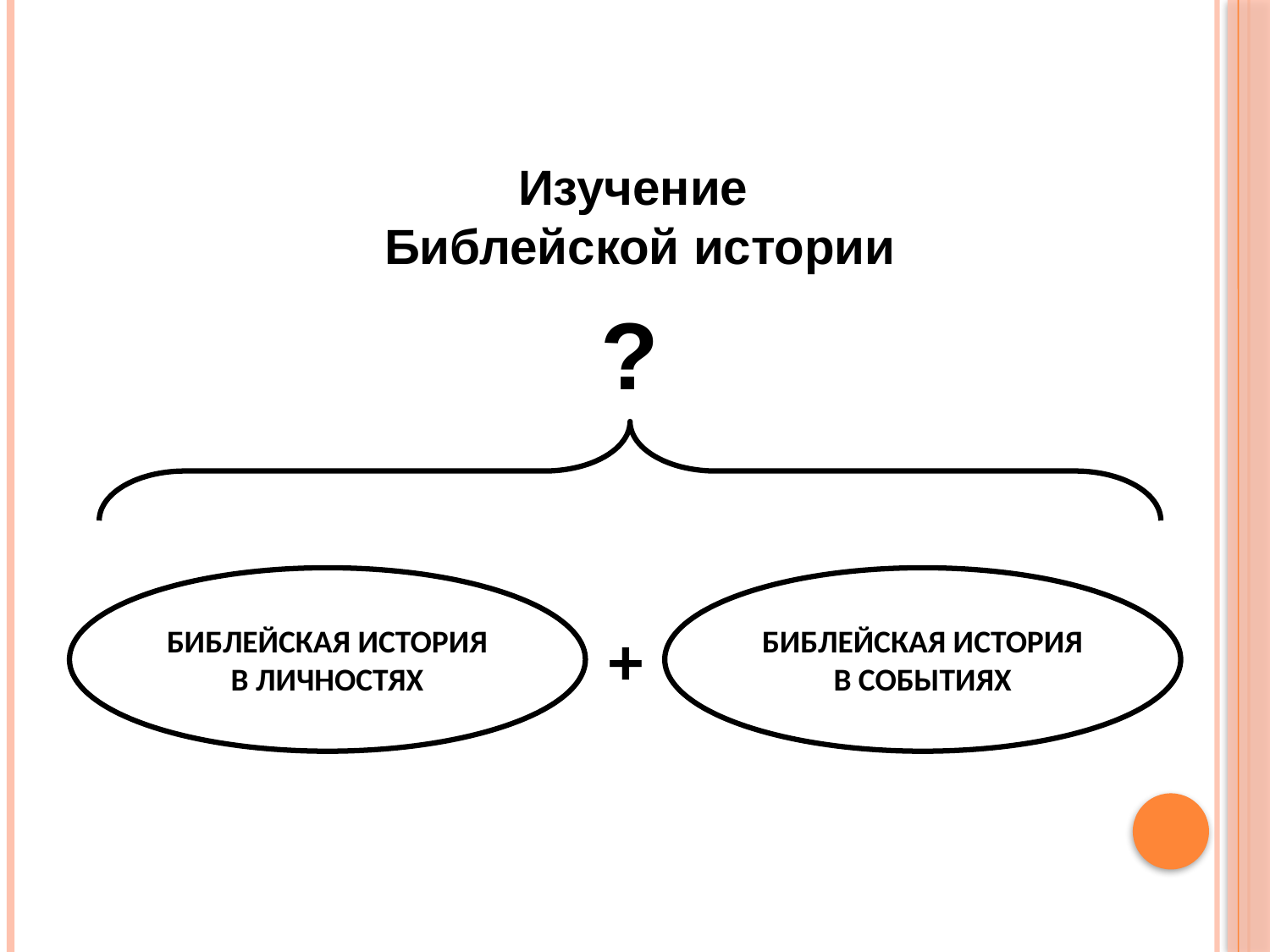

Изучение
Библейской истории
?
БИБЛЕЙСКАЯ ИСТОРИЯ В ЛИЧНОСТЯХ
БИБЛЕЙСКАЯ ИСТОРИЯ В СОБЫТИЯХ
+